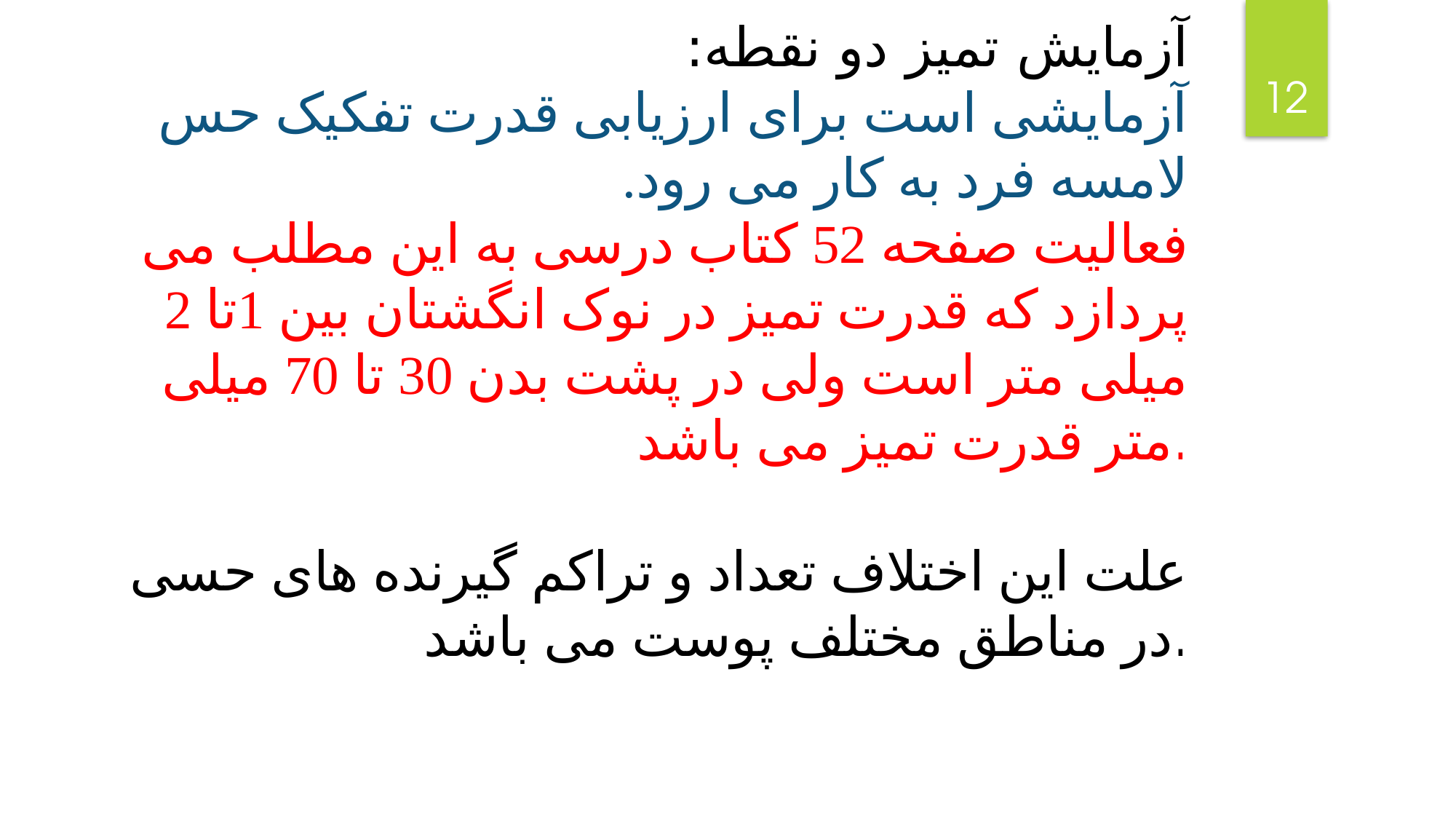

آزمایش تمیز دو نقطه:
آزمایشی است برای ارزیابی قدرت تفکیک حس لامسه فرد به کار می رود.
فعالیت صفحه 52 کتاب درسی به این مطلب می پردازد که قدرت تمیز در نوک انگشتان بین 1تا 2 میلی متر است ولی در پشت بدن 30 تا 70 میلی متر قدرت تمیز می باشد.
علت این اختلاف تعداد و تراکم گیرنده های حسی در مناطق مختلف پوست می باشد.

12